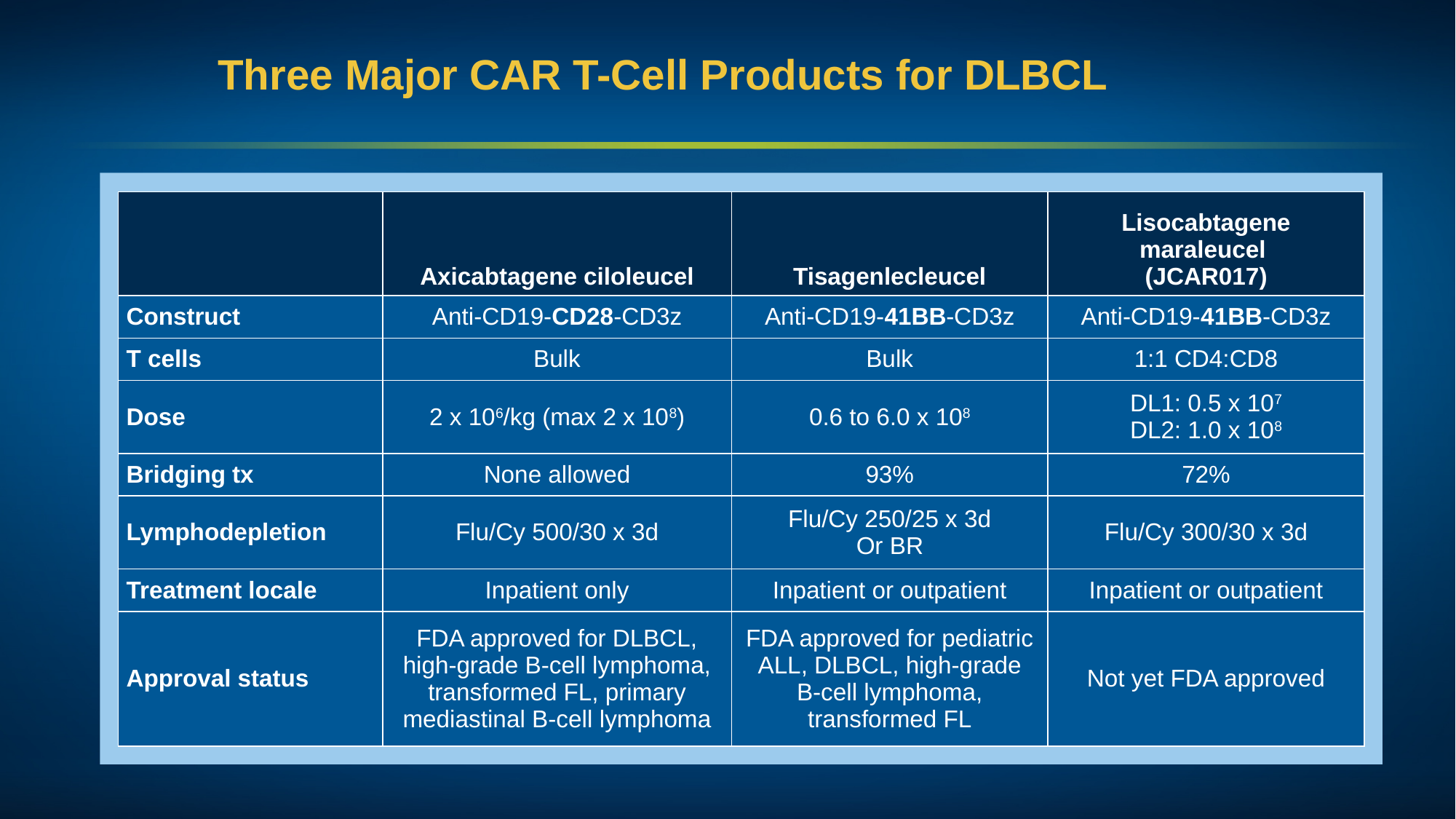

# Three Major CAR T-Cell Products for DLBCL

|  | Axicabtagene ciloleucel | Tisagenlecleucel | Lisocabtagene maraleucel (JCAR017) |
| --- | --- | --- | --- |
| Construct | Anti-CD19-CD28-CD3z | Anti-CD19-41BB-CD3z | Anti-CD19-41BB-CD3z |
| T cells | Bulk | Bulk | 1:1 CD4:CD8 |
| Dose | 2 x 106/kg (max 2 x 108) | 0.6 to 6.0 x 108 | DL1: 0.5 x 107 DL2: 1.0 x 108 |
| Bridging tx | None allowed | 93% | 72% |
| Lymphodepletion | Flu/Cy 500/30 x 3d | Flu/Cy 250/25 x 3d Or BR | Flu/Cy 300/30 x 3d |
| Treatment locale | Inpatient only | Inpatient or outpatient | Inpatient or outpatient |
| Approval status | FDA approved for DLBCL, high-grade B-cell lymphoma, transformed FL, primary mediastinal B-cell lymphoma | FDA approved for pediatric ALL, DLBCL, high-grade B-cell lymphoma, transformed FL | Not yet FDA approved |